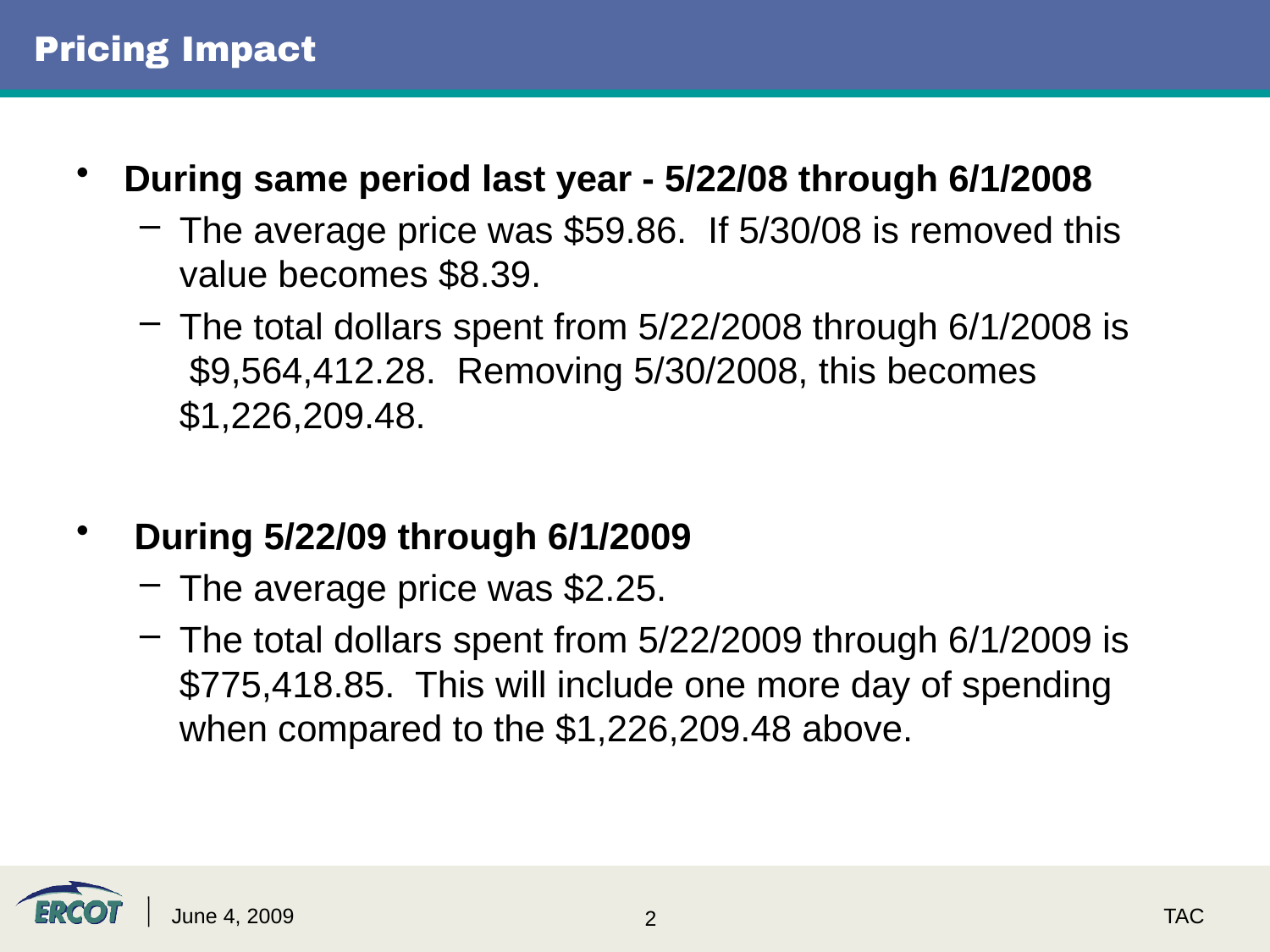

# Pricing Impact
During same period last year - 5/22/08 through 6/1/2008
The average price was $59.86.  If 5/30/08 is removed this value becomes $8.39.
The total dollars spent from 5/22/2008 through 6/1/2008 is  $9,564,412.28.  Removing 5/30/2008, this becomes $1,226,209.48.

 During 5/22/09 through 6/1/2009
The average price was $2.25.
The total dollars spent from 5/22/2009 through 6/1/2009 is $775,418.85.  This will include one more day of spending when compared to the $1,226,209.48 above.

June 4, 2009
TAC